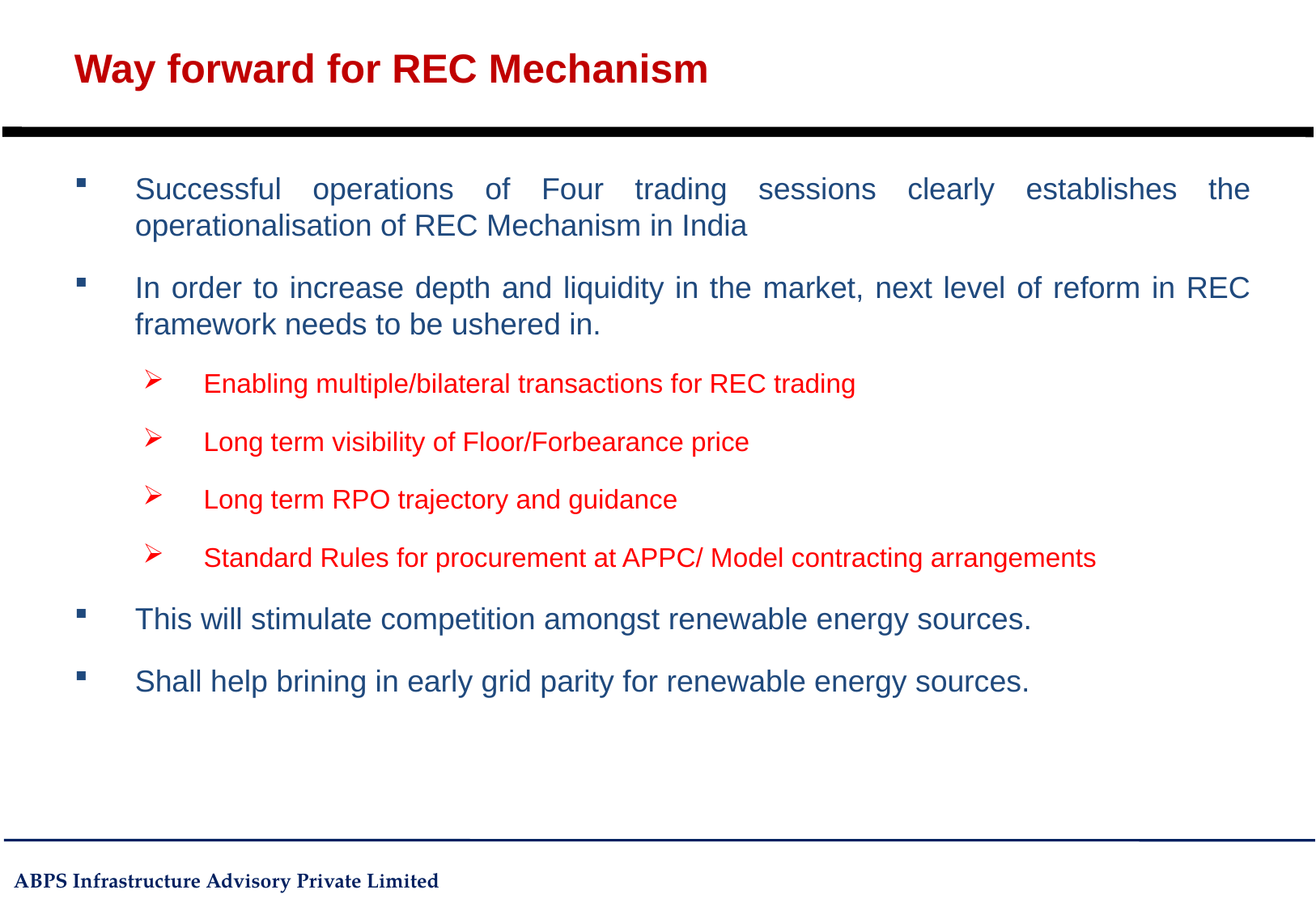

# Way forward for REC Mechanism
Successful operations of Four trading sessions clearly establishes the operationalisation of REC Mechanism in India
In order to increase depth and liquidity in the market, next level of reform in REC framework needs to be ushered in.
Enabling multiple/bilateral transactions for REC trading
Long term visibility of Floor/Forbearance price
Long term RPO trajectory and guidance
Standard Rules for procurement at APPC/ Model contracting arrangements
This will stimulate competition amongst renewable energy sources.
Shall help brining in early grid parity for renewable energy sources.